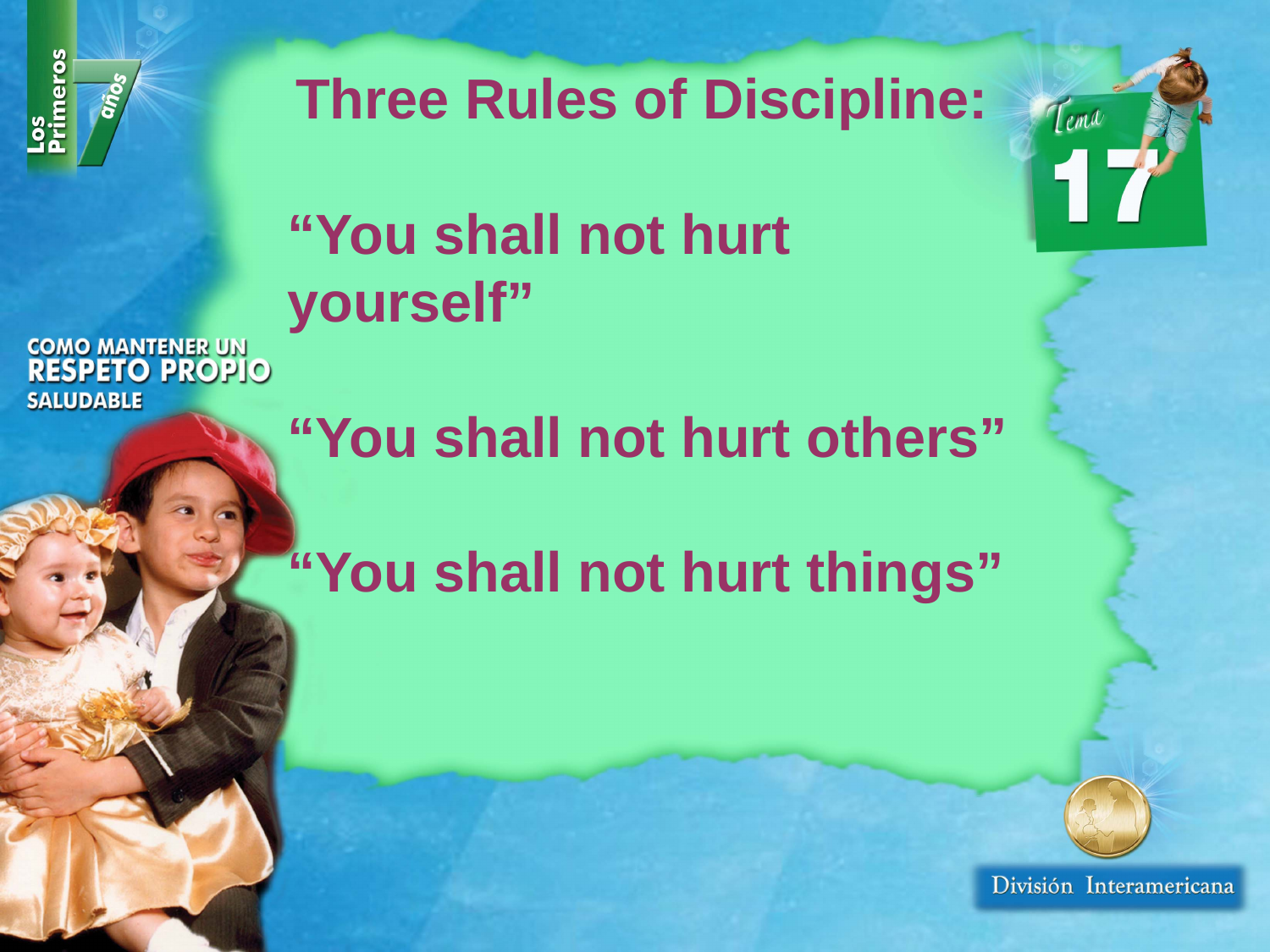

Three Rules of Discipline:

“You shall not hurt yourself”

“You shall not hurt others”

“You shall not hurt things”